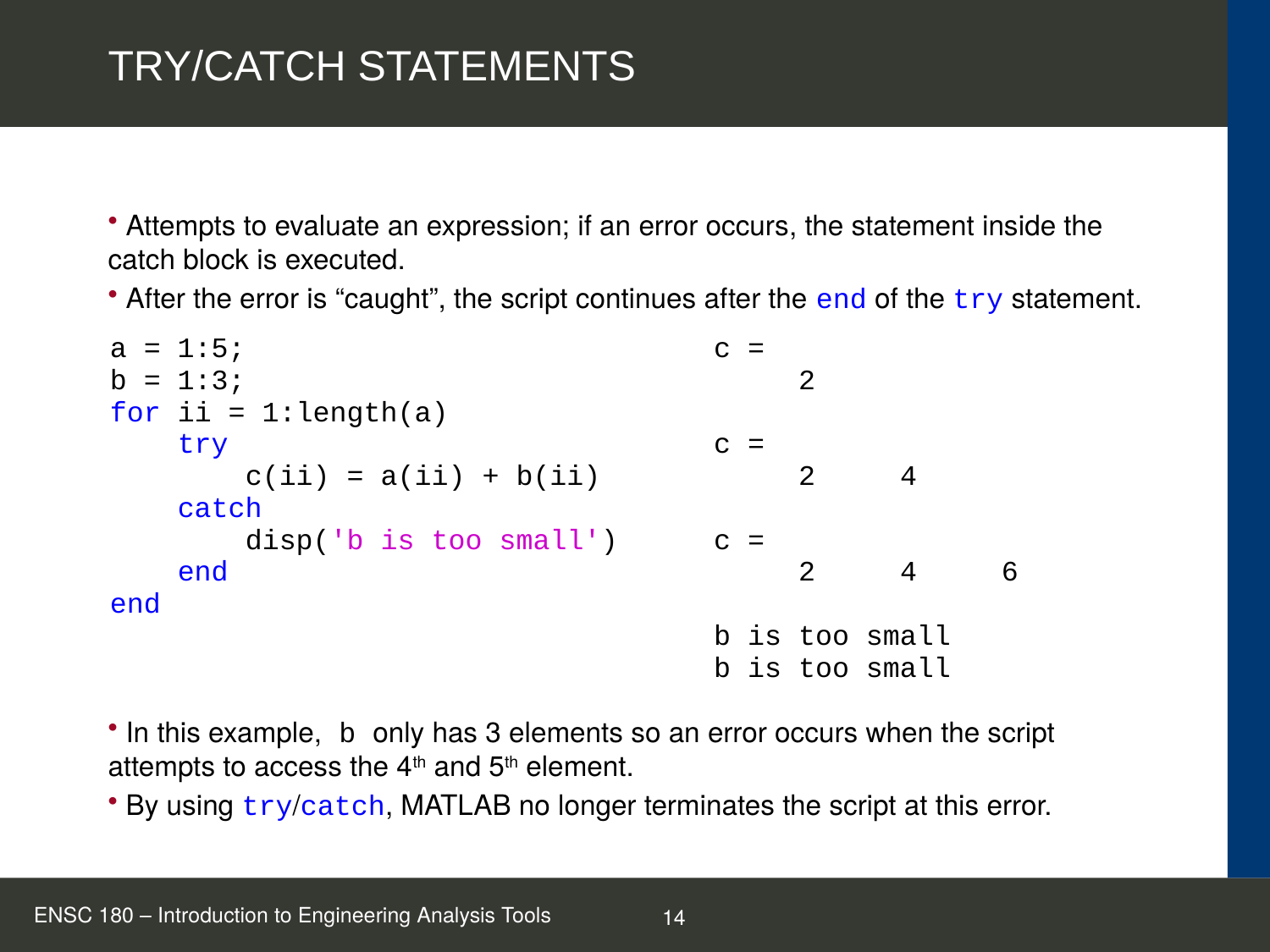

# TRY/CATCH STATEMENTS
 Attempts to evaluate an expression; if an error occurs, the statement inside the catch block is executed.
 After the error is “caught”, the script continues after the end of the try statement.

 In this example, b only has 3 elements so an error occurs when the script attempts to access the 4th and 5th element.
 By using try/catch, MATLAB no longer terminates the script at this error.

| a = 1:5; b = 1:3; for ii = 1:length(a) try c(ii) = a(ii) + b(ii) catch disp('b is too small') end end | c = 2 c = 2 4 c = 2 4 6 b is too small b is too small |
| --- | --- |
ENSC 180 – Introduction to Engineering Analysis Tools